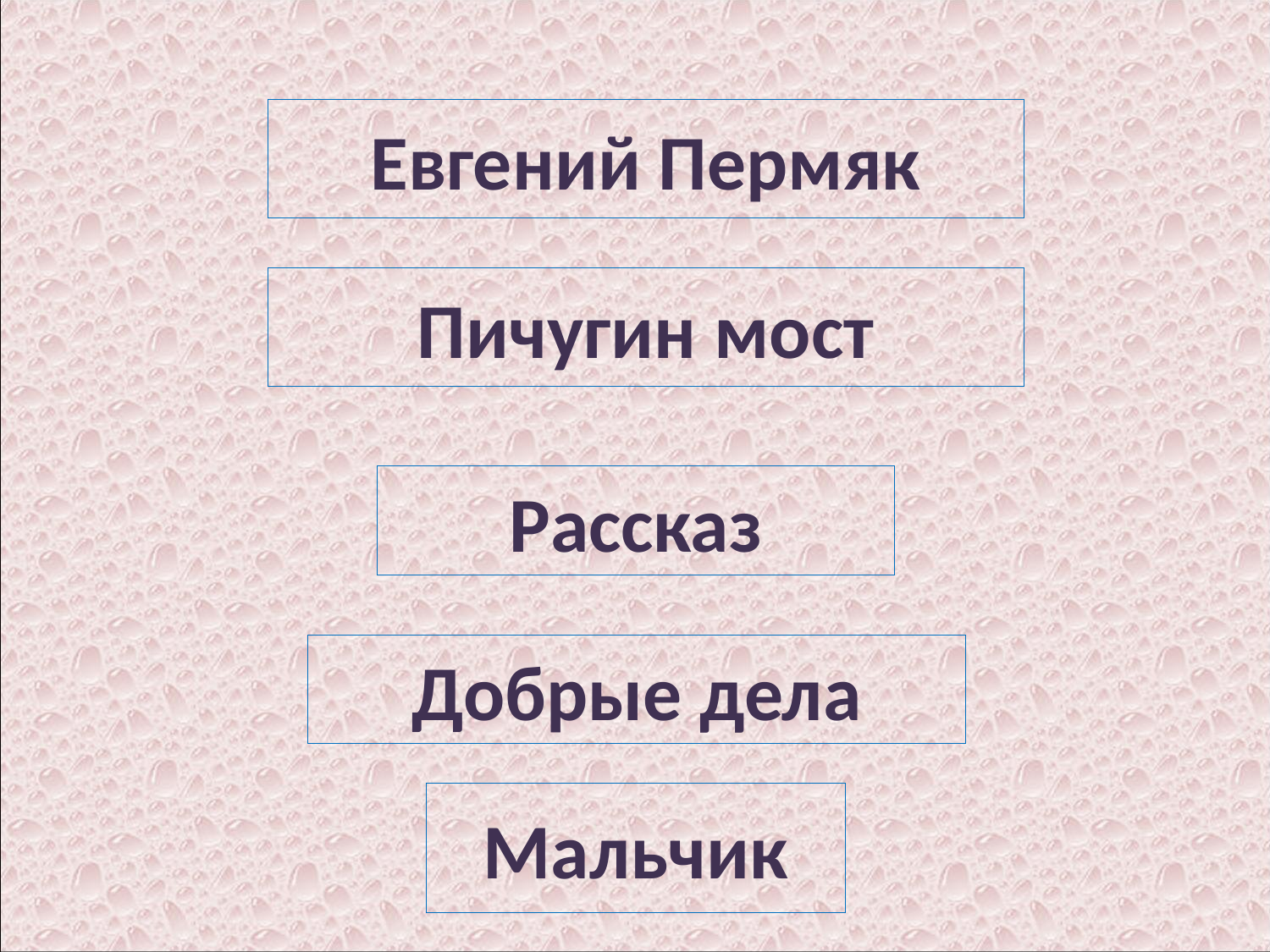

Евгений Пермяк
# Пичугин мост
Рассказ
Добрые дела
Мальчик